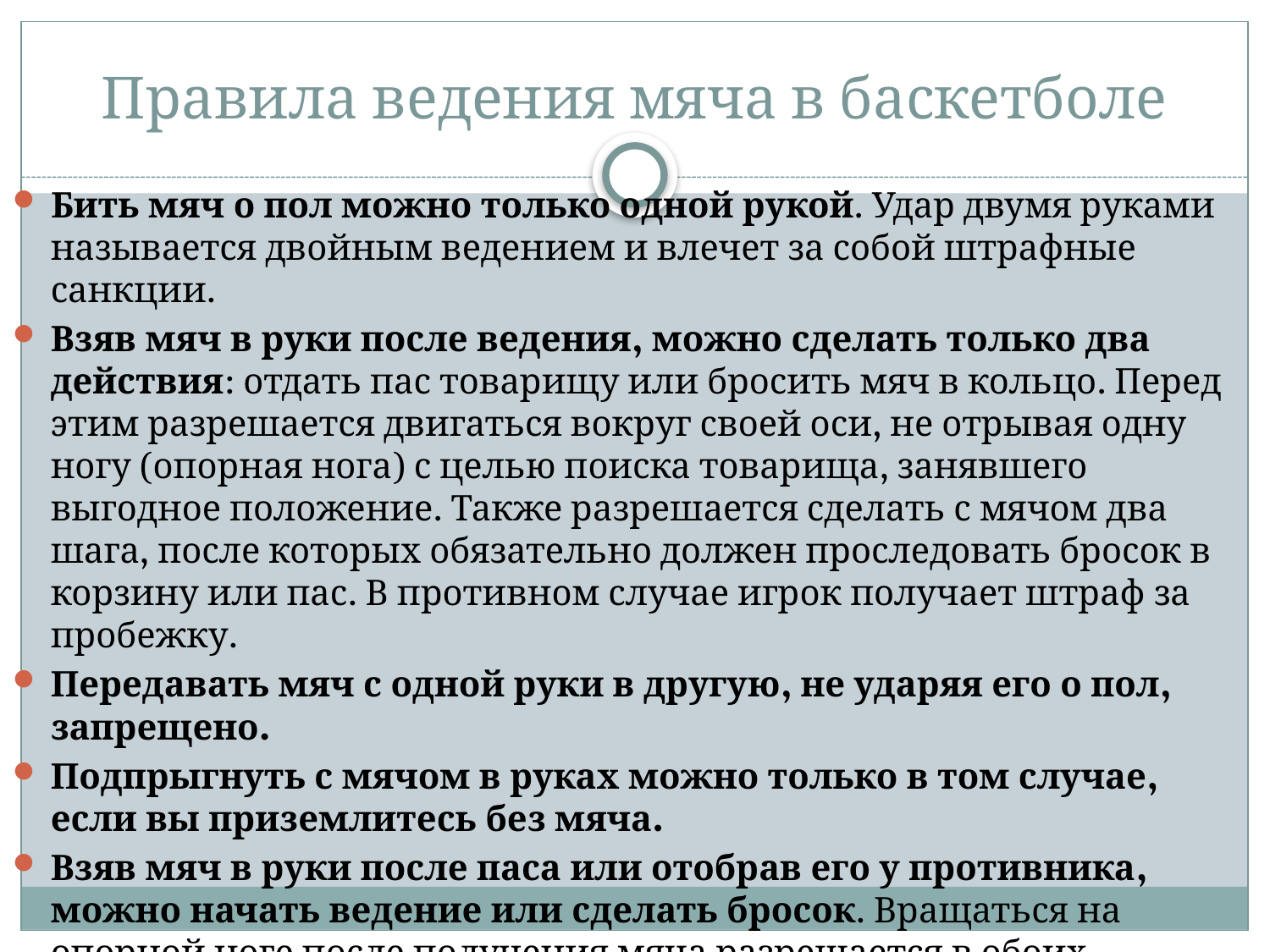

# Правила ведения мяча в баскетболе
Бить мяч о пол можно только одной рукой. Удар двумя руками называется двойным ведением и влечет за собой штрафные санкции.
Взяв мяч в руки после ведения, можно сделать только два действия: отдать пас товарищу или бросить мяч в кольцо. Перед этим разрешается двигаться вокруг своей оси, не отрывая одну ногу (опорная нога) с целью поиска товарища, занявшего выгодное положение. Также разрешается сделать с мячом два шага, после которых обязательно должен проследовать бросок в корзину или пас. В противном случае игрок получает штраф за пробежку.
Передавать мяч с одной руки в другую, не ударяя его о пол, запрещено.
Подпрыгнуть с мячом в руках можно только в том случае, если вы приземлитесь без мяча.
Взяв мяч в руки после паса или отобрав его у противника, можно начать ведение или сделать бросок. Вращаться на опорной ноге после получения мяча разрешается в обоих случаях, а сделать два шага с мячом только во втором.